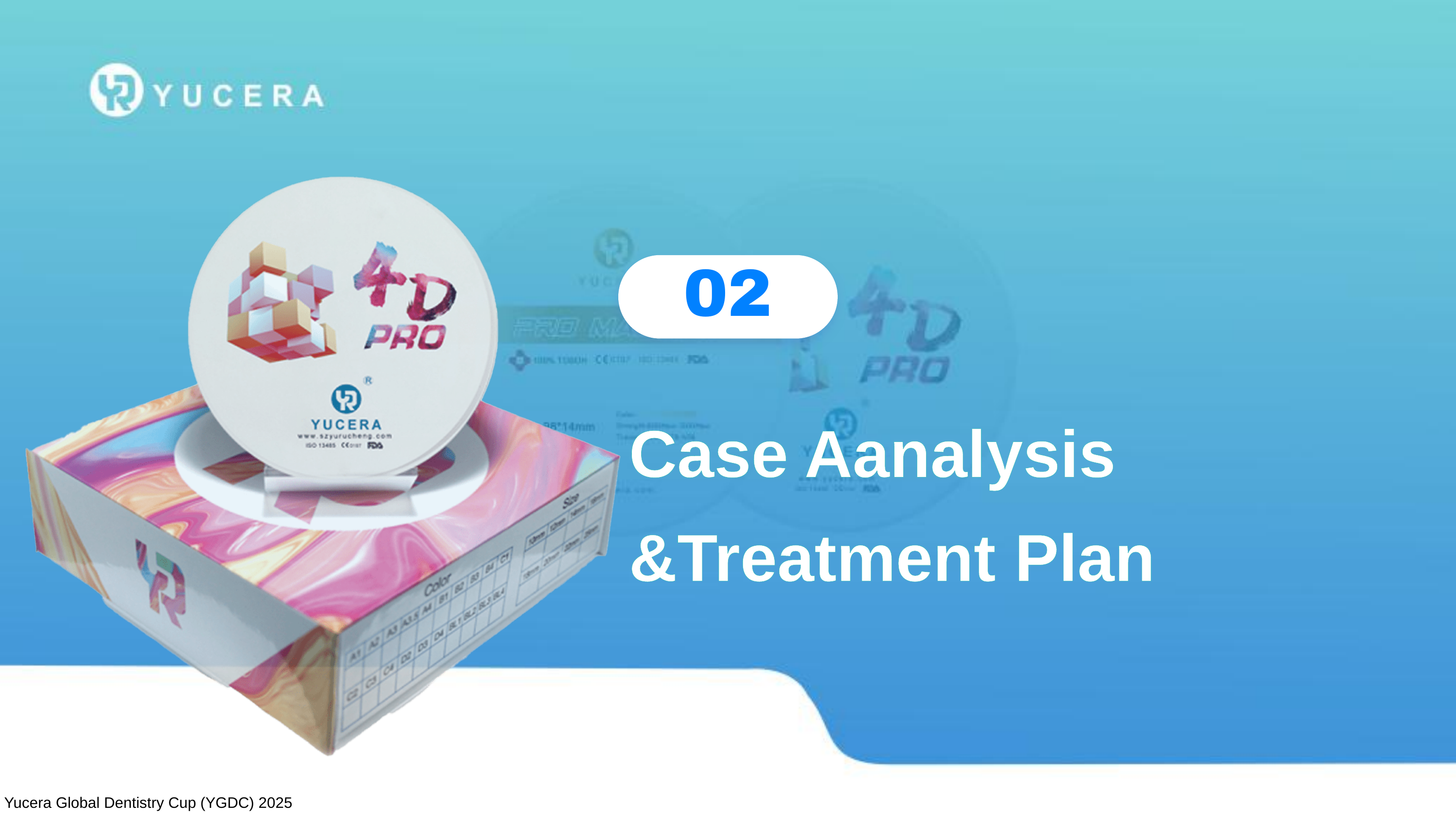

02

Case Aanalysis &Treatment Plan

Yucera Global Dentistry Cup (YGDC) 2025